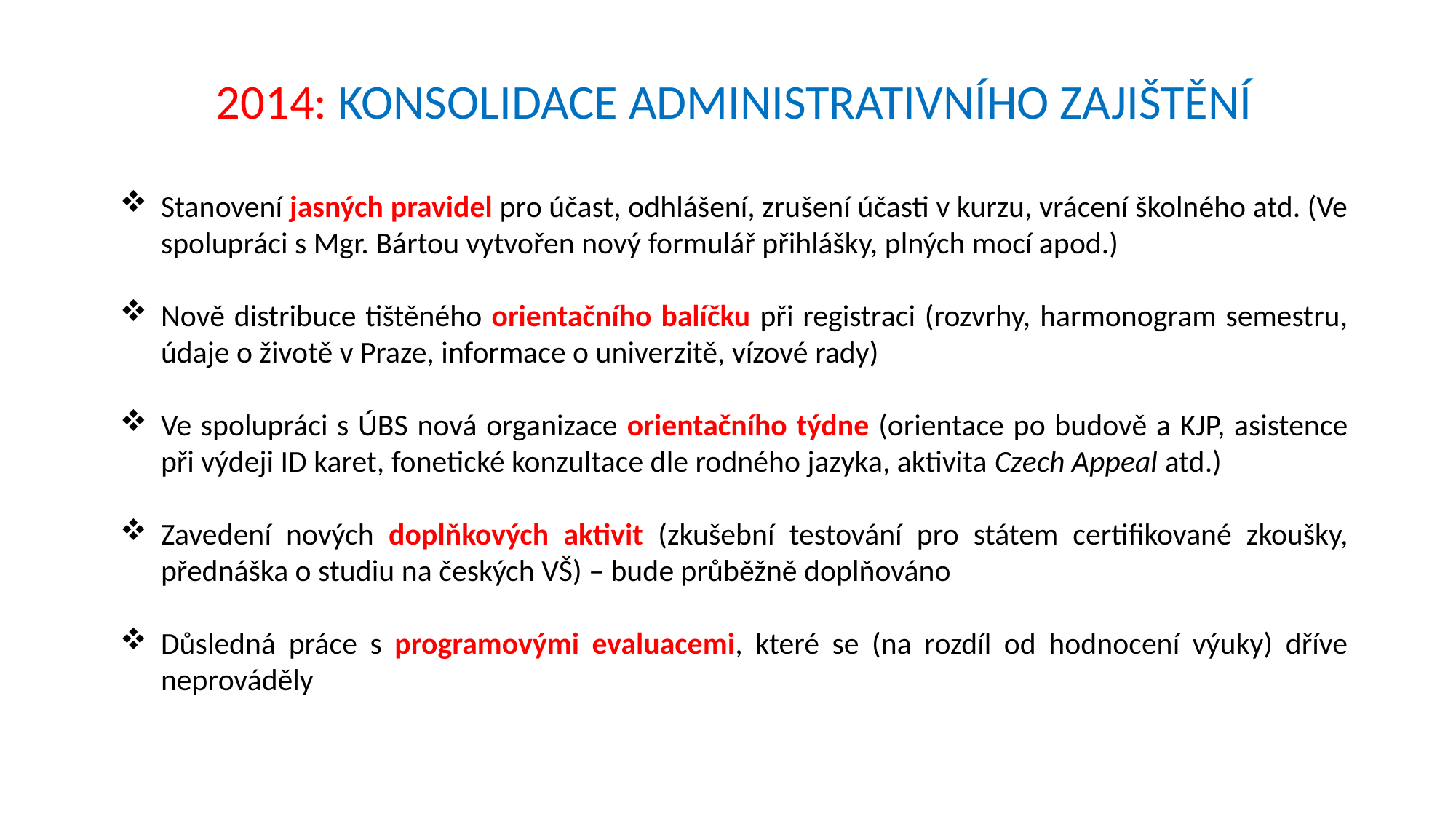

2014: KONSOLIDACE ADMINISTRATIVNÍHO ZAJIŠTĚNÍ

Stanovení jasných pravidel pro účast, odhlášení, zrušení účasti v kurzu, vrácení školného atd. (Ve spolupráci s Mgr. Bártou vytvořen nový formulář přihlášky, plných mocí apod.)

Nově distribuce tištěného orientačního balíčku při registraci (rozvrhy, harmonogram semestru, údaje o životě v Praze, informace o univerzitě, vízové rady)

Ve spolupráci s ÚBS nová organizace orientačního týdne (orientace po budově a KJP, asistence při výdeji ID karet, fonetické konzultace dle rodného jazyka, aktivita Czech Appeal atd.)

Zavedení nových doplňkových aktivit (zkušební testování pro státem certifikované zkoušky, přednáška o studiu na českých VŠ) – bude průběžně doplňováno

Důsledná práce s programovými evaluacemi, které se (na rozdíl od hodnocení výuky) dříve neprováděly